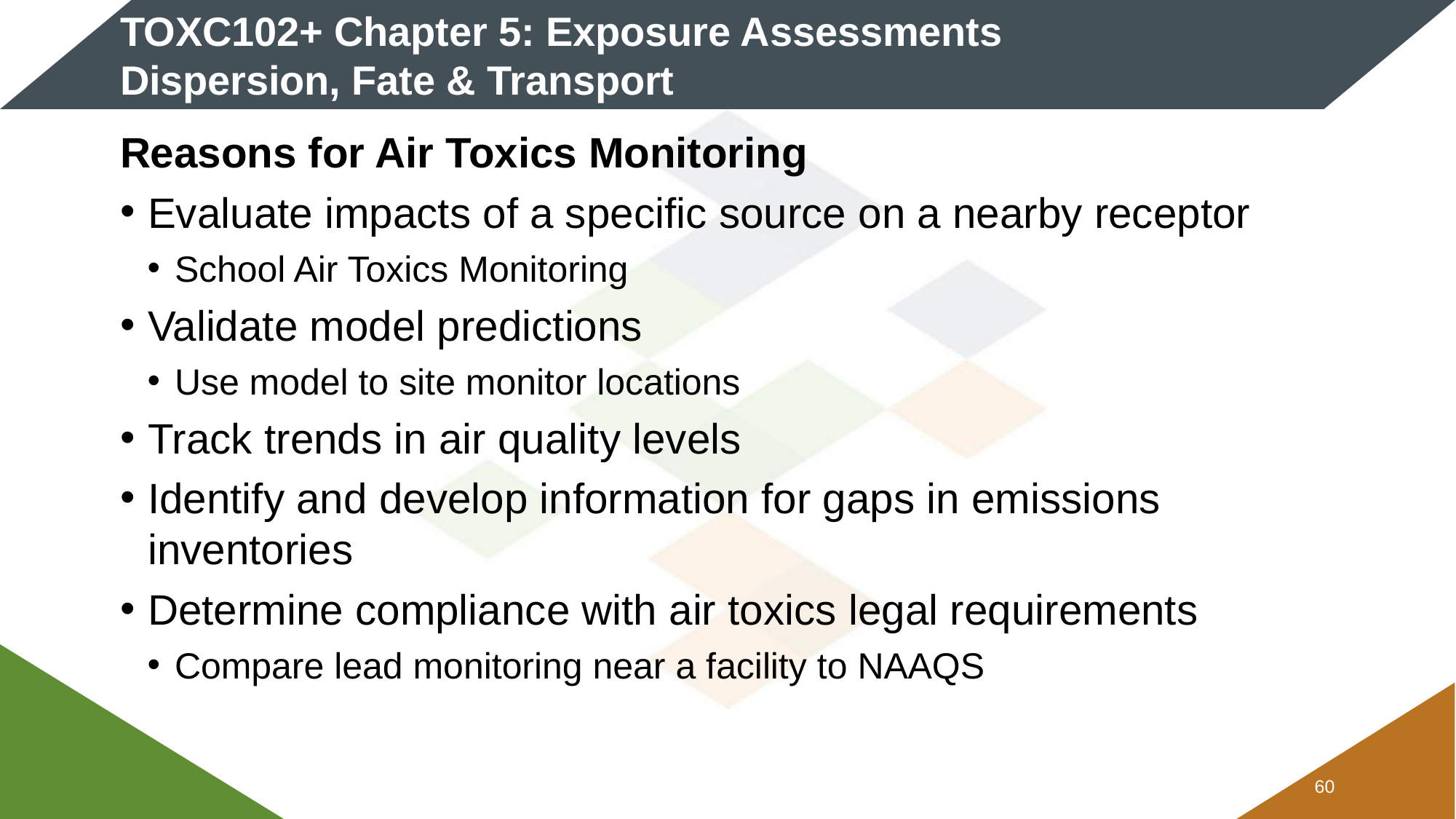

# TOXC102+ Chapter 5: Exposure Assessments Dispersion, Fate & Transport
Reasons for Air Toxics Monitoring
Evaluate impacts of a specific source on a nearby receptor
School Air Toxics Monitoring
Validate model predictions
Use model to site monitor locations
Track trends in air quality levels
Identify and develop information for gaps in emissions inventories
Determine compliance with air toxics legal requirements
Compare lead monitoring near a facility to NAAQS
60